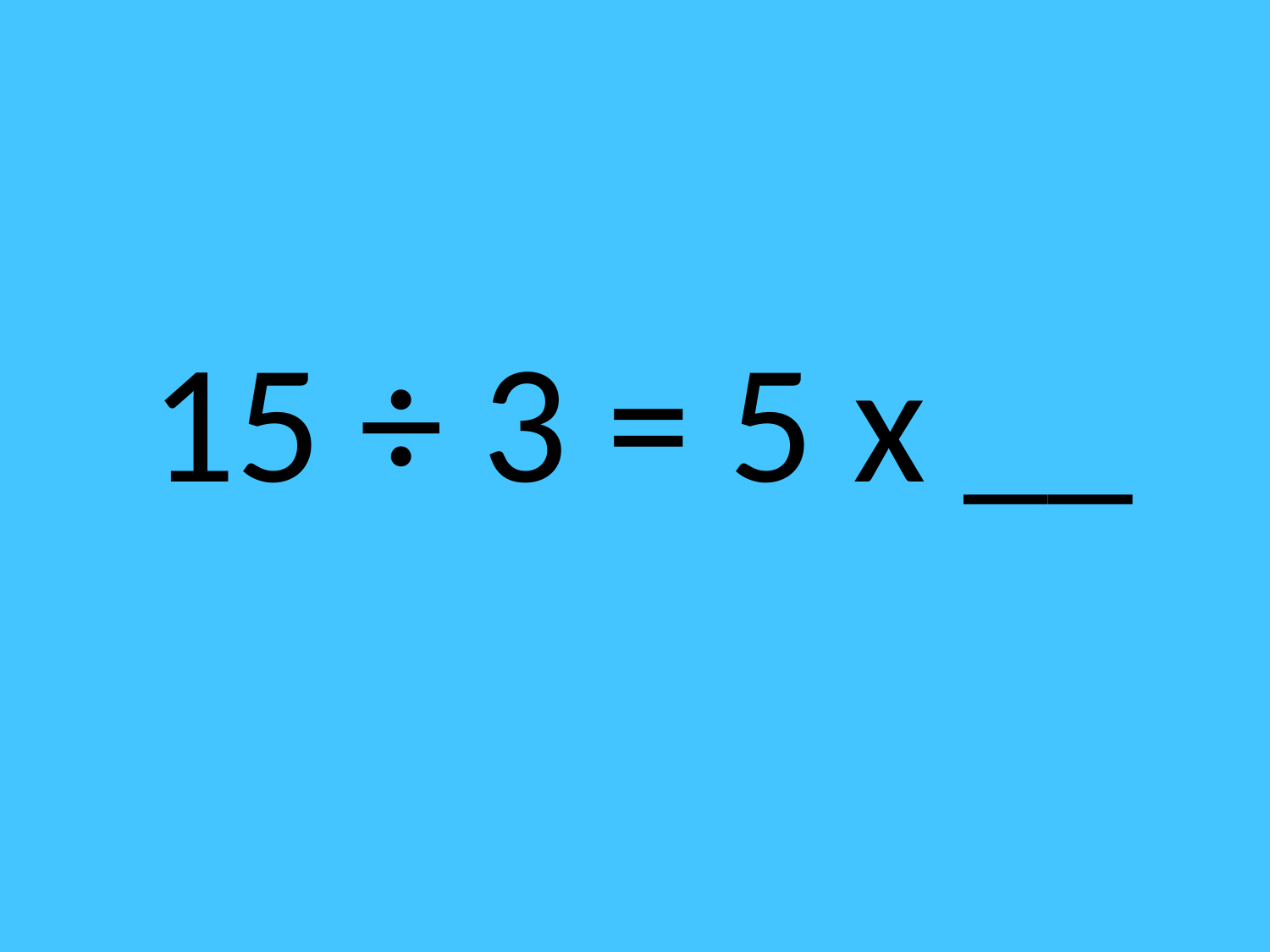

15 ÷ 3 = 5 x __